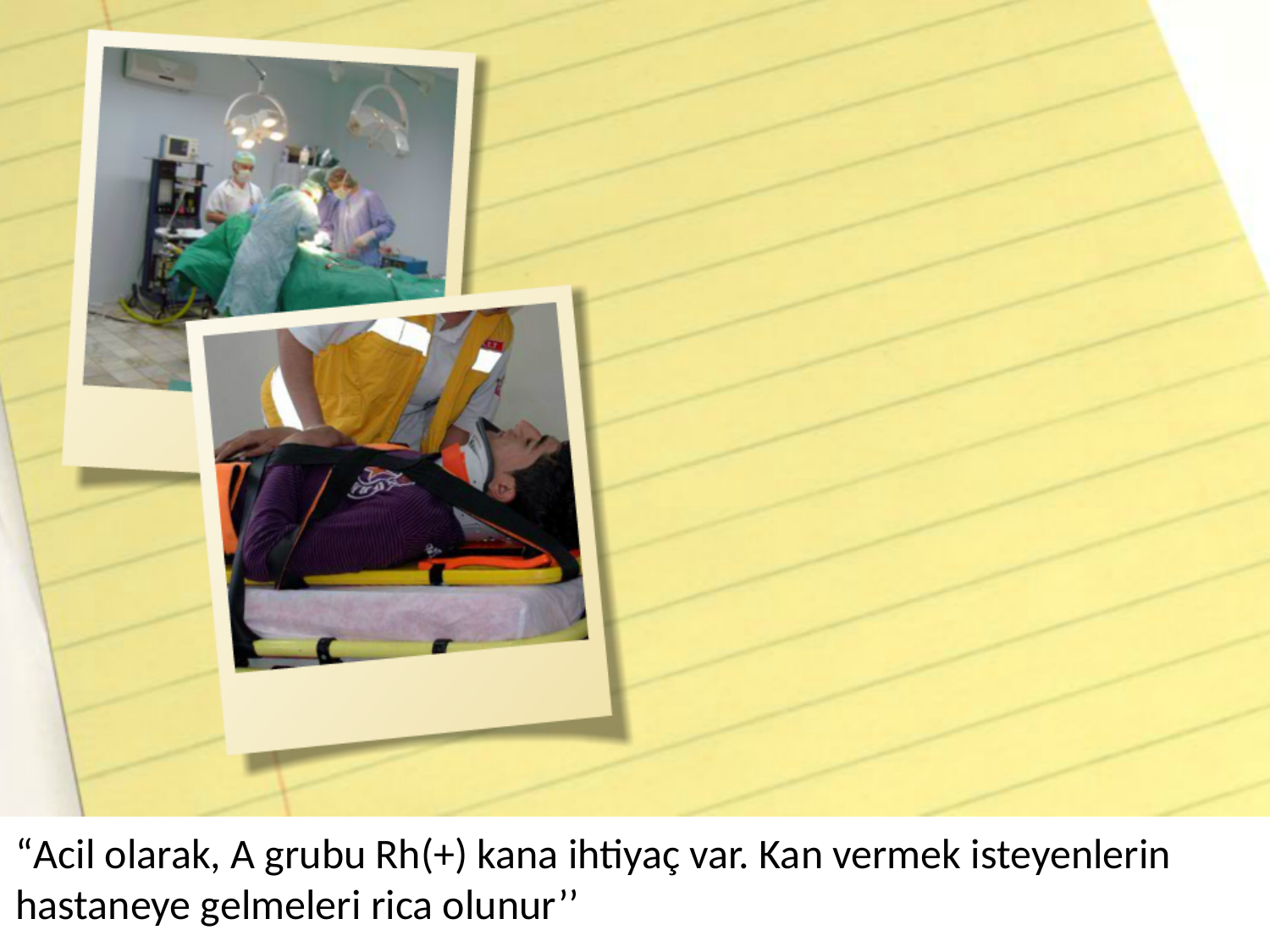

“Acil olarak, A grubu Rh(+) kana ihtiyaç var. Kan vermek isteyenlerin hastaneye gelmeleri rica olunur’’